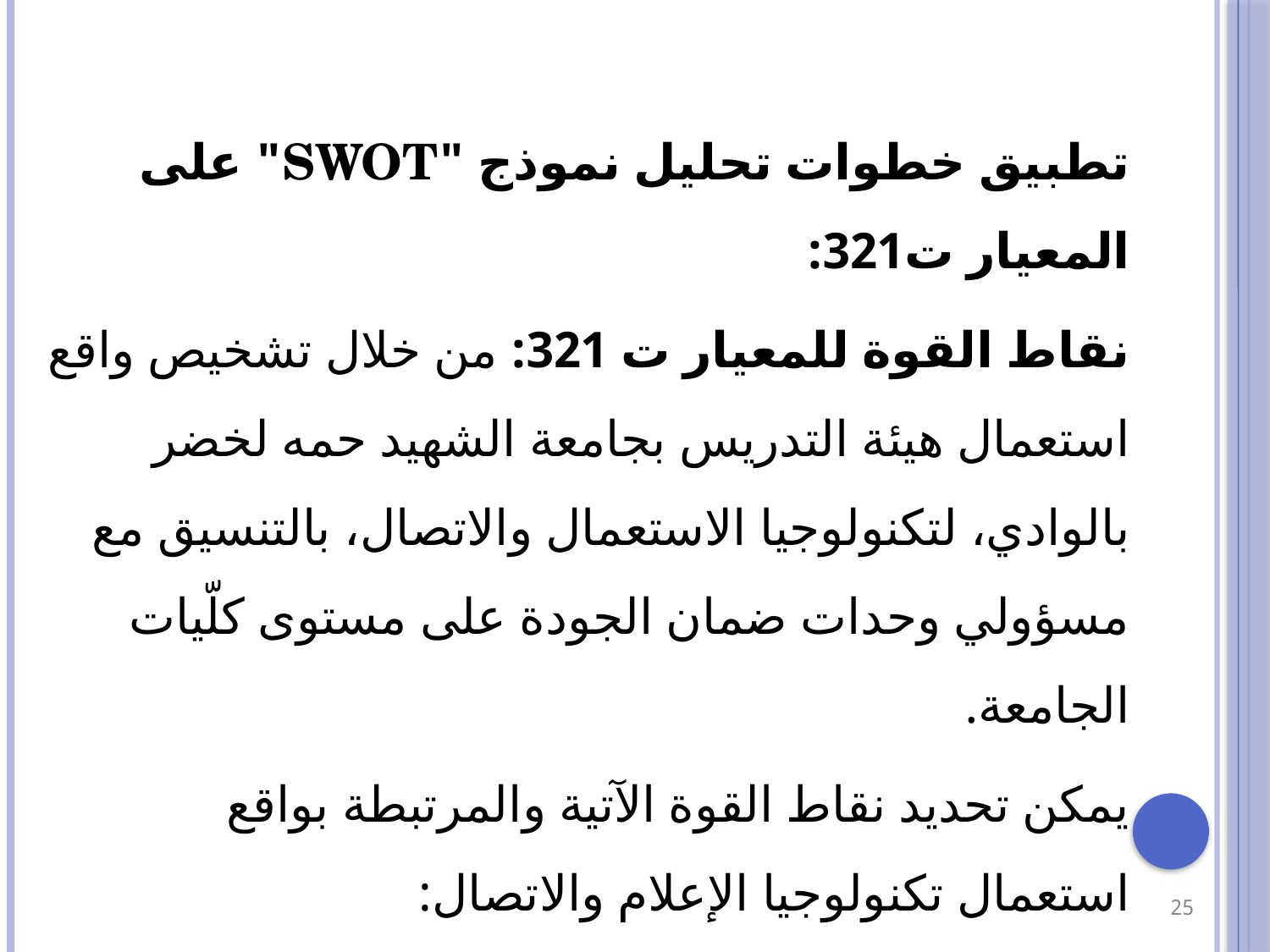

تطبيق خطوات تحليل نموذج "SWOT" على المعيار ت321:
نقاط القوة للمعيار ت 321: من خلال تشخيص واقع استعمال هيئة التدريس بجامعة الشهيد حمه لخضر بالوادي، لتكنولوجيا الاستعمال والاتصال، بالتنسيق مع مسؤولي وحدات ضمان الجودة على مستوى كلّيات الجامعة.
يمكن تحديد نقاط القوة الآتية والمرتبطة بواقع استعمال تكنولوجيا الإعلام والاتصال:
25